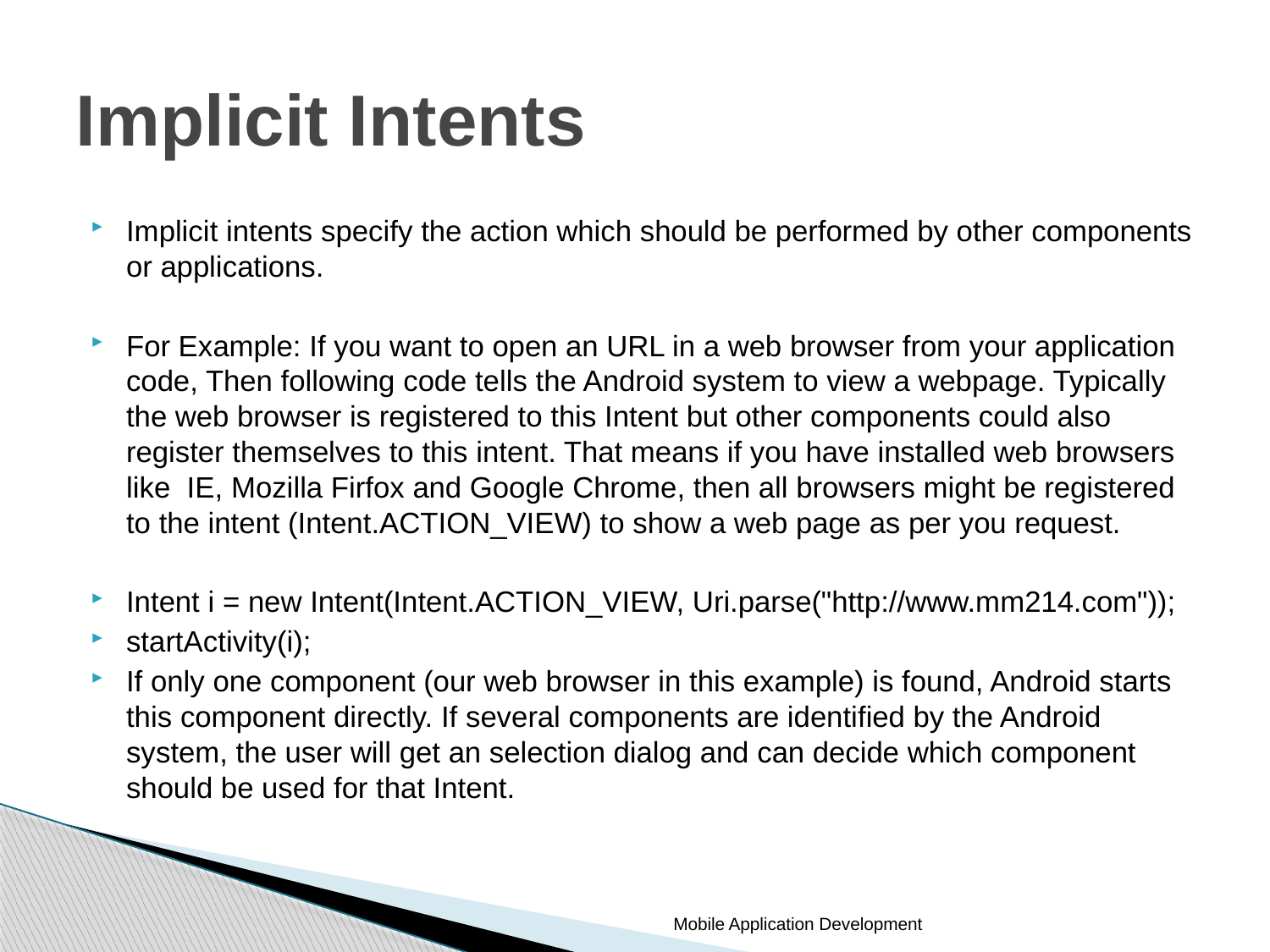

# Implicit Intents
Implicit intents specify the action which should be performed by other components or applications.

For Example: If you want to open an URL in a web browser from your application code, Then following code tells the Android system to view a webpage. Typically the web browser is registered to this Intent but other components could also register themselves to this intent. That means if you have installed web browsers like  IE, Mozilla Firfox and Google Chrome, then all browsers might be registered  to the intent (Intent.ACTION_VIEW) to show a web page as per you request.

Intent i = new Intent(Intent.ACTION_VIEW, Uri.parse("http://www.mm214.com"));
startActivity(i);
If only one component (our web browser in this example) is found, Android starts this component directly. If several components are identified by the Android system, the user will get an selection dialog and can decide which component should be used for that Intent.

Mobile Application Development